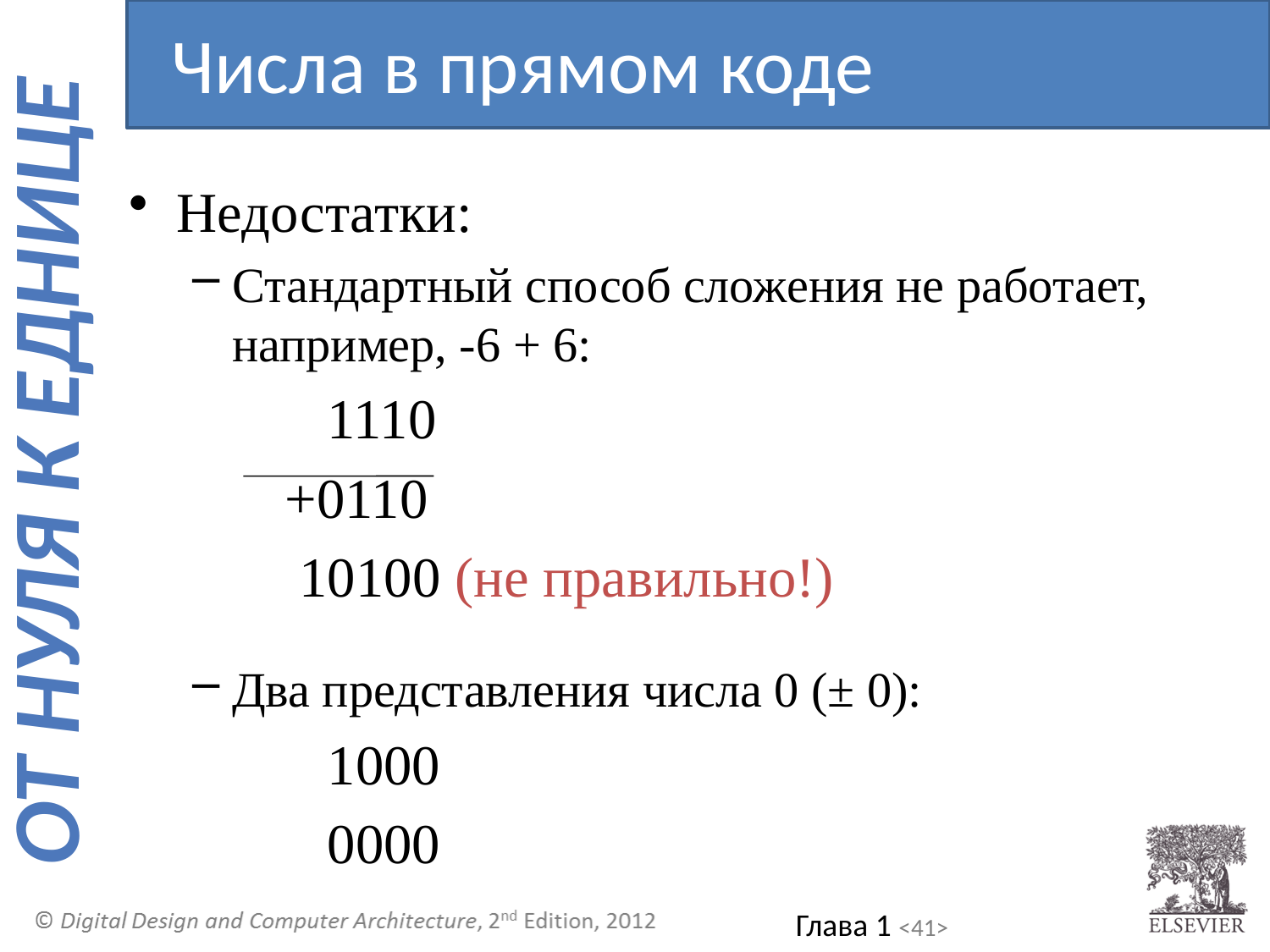

Числа в прямом коде

Недостатки:
Стандартный способ сложения не работает, например, -6 + 6:
              1110
           +0110
            10100 (не правильно!)

Два представления числа 0 (± 0):
              1000
              0000